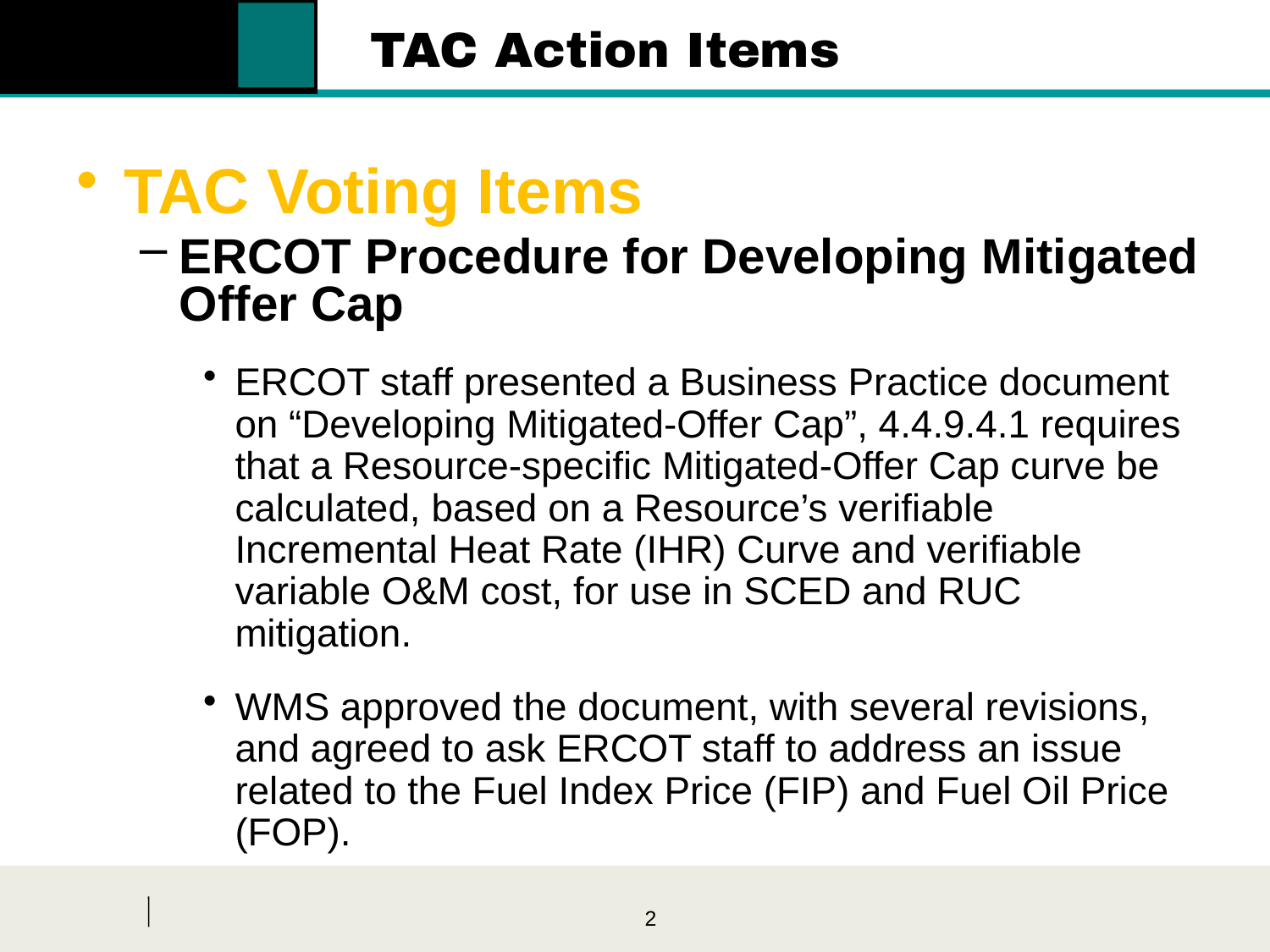

# TAC Action Items
TAC Voting Items
ERCOT Procedure for Developing Mitigated Offer Cap
ERCOT staff presented a Business Practice document on “Developing Mitigated-Offer Cap”, 4.4.9.4.1 requires that a Resource-specific Mitigated-Offer Cap curve be calculated, based on a Resource’s verifiable Incremental Heat Rate (IHR) Curve and verifiable variable O&M cost, for use in SCED and RUC mitigation.
WMS approved the document, with several revisions, and agreed to ask ERCOT staff to address an issue related to the Fuel Index Price (FIP) and Fuel Oil Price (FOP).